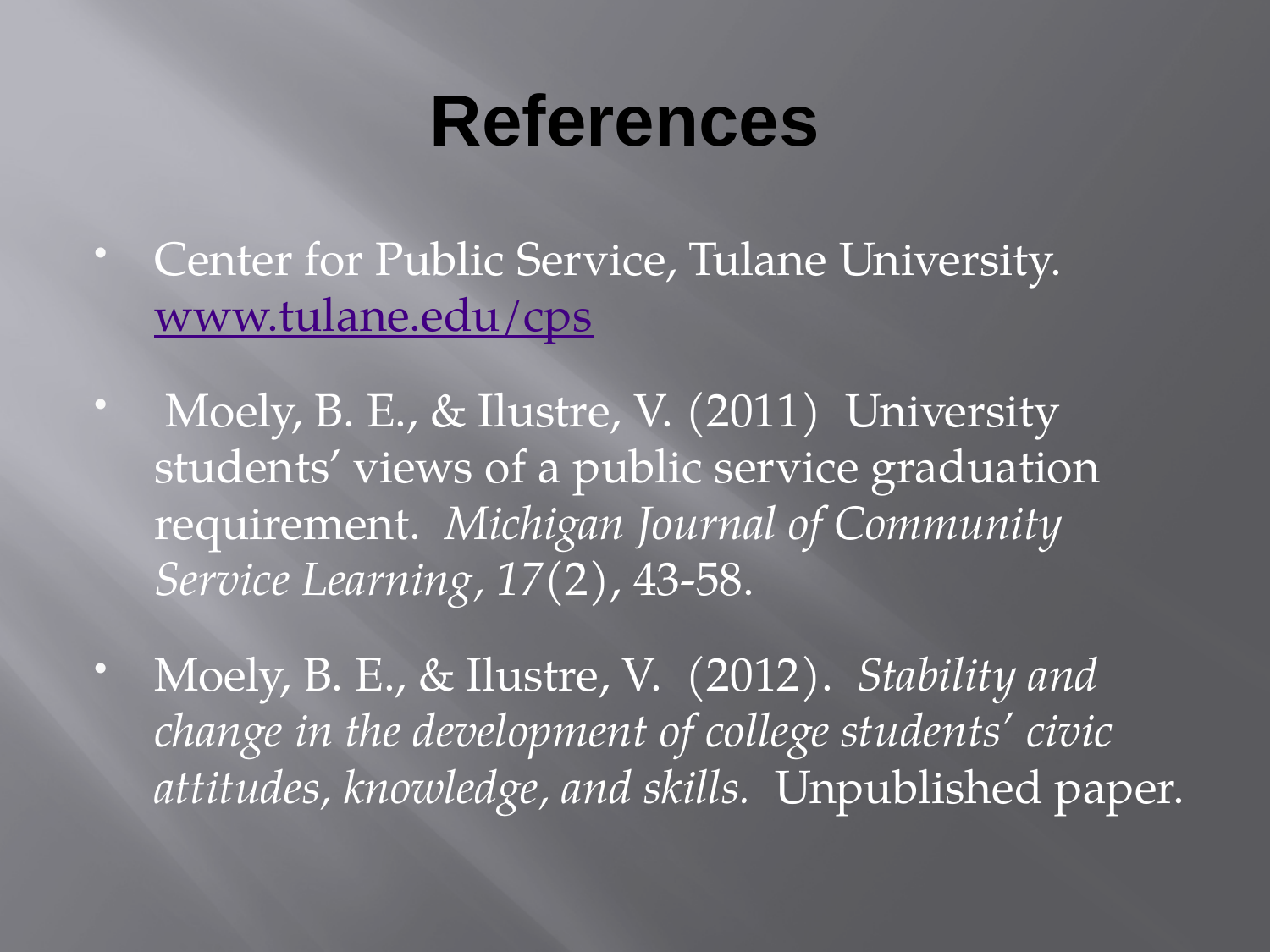

# References
Center for Public Service, Tulane University. www.tulane.edu/cps
 Moely, B. E., & Ilustre, V. (2011)  University students’ views of a public service graduation requirement.  Michigan Journal of Community Service Learning, 17(2), 43-58.
Moely, B. E., & Ilustre, V.  (2012).  Stability and change in the development of college students’ civic attitudes, knowledge, and skills.  Unpublished paper.